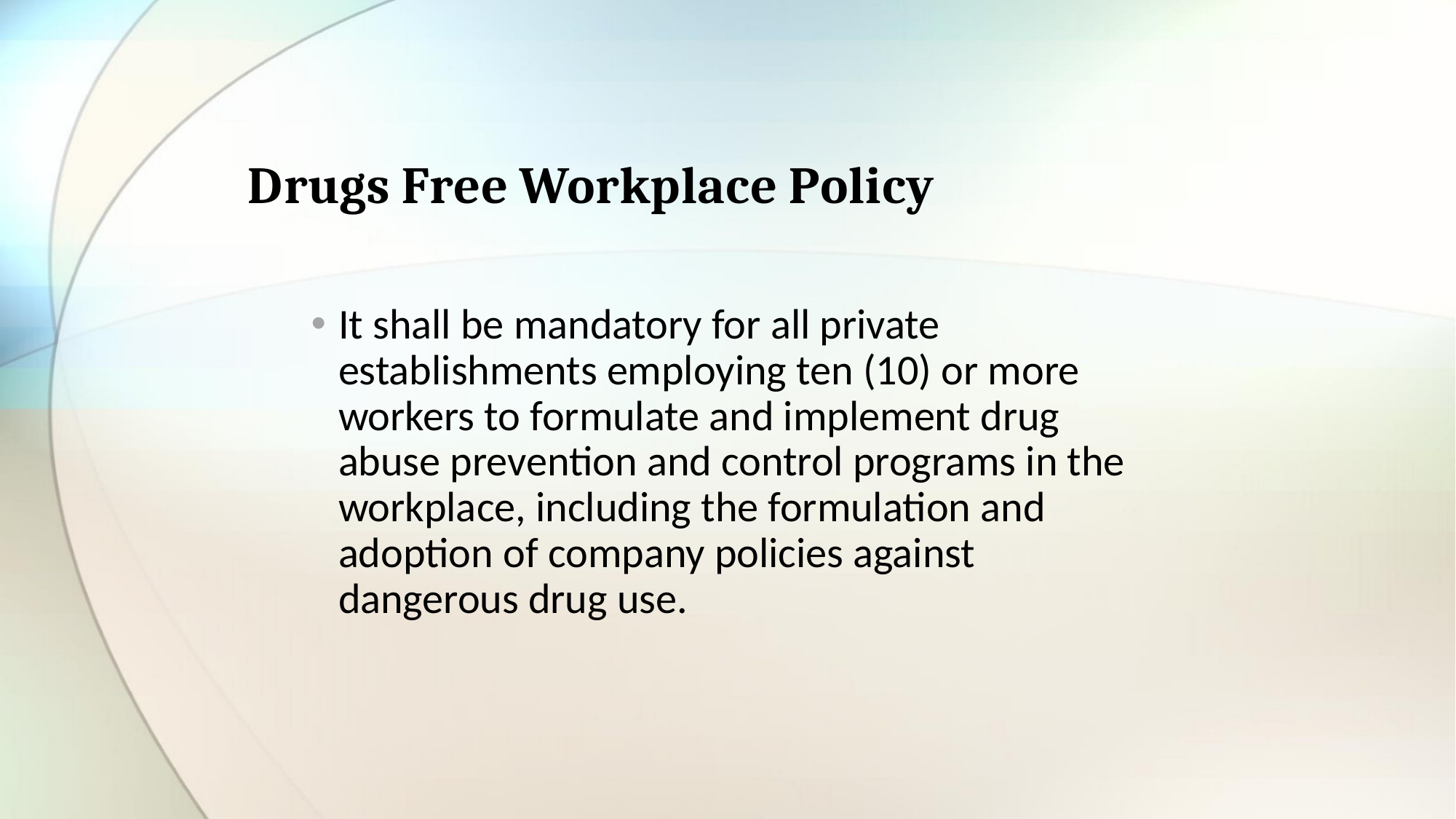

# Drugs Free Workplace Policy
It shall be mandatory for all private establishments employing ten (10) or more workers to formulate and implement drug abuse prevention and control programs in the workplace, including the formulation and adoption of company policies against dangerous drug use.